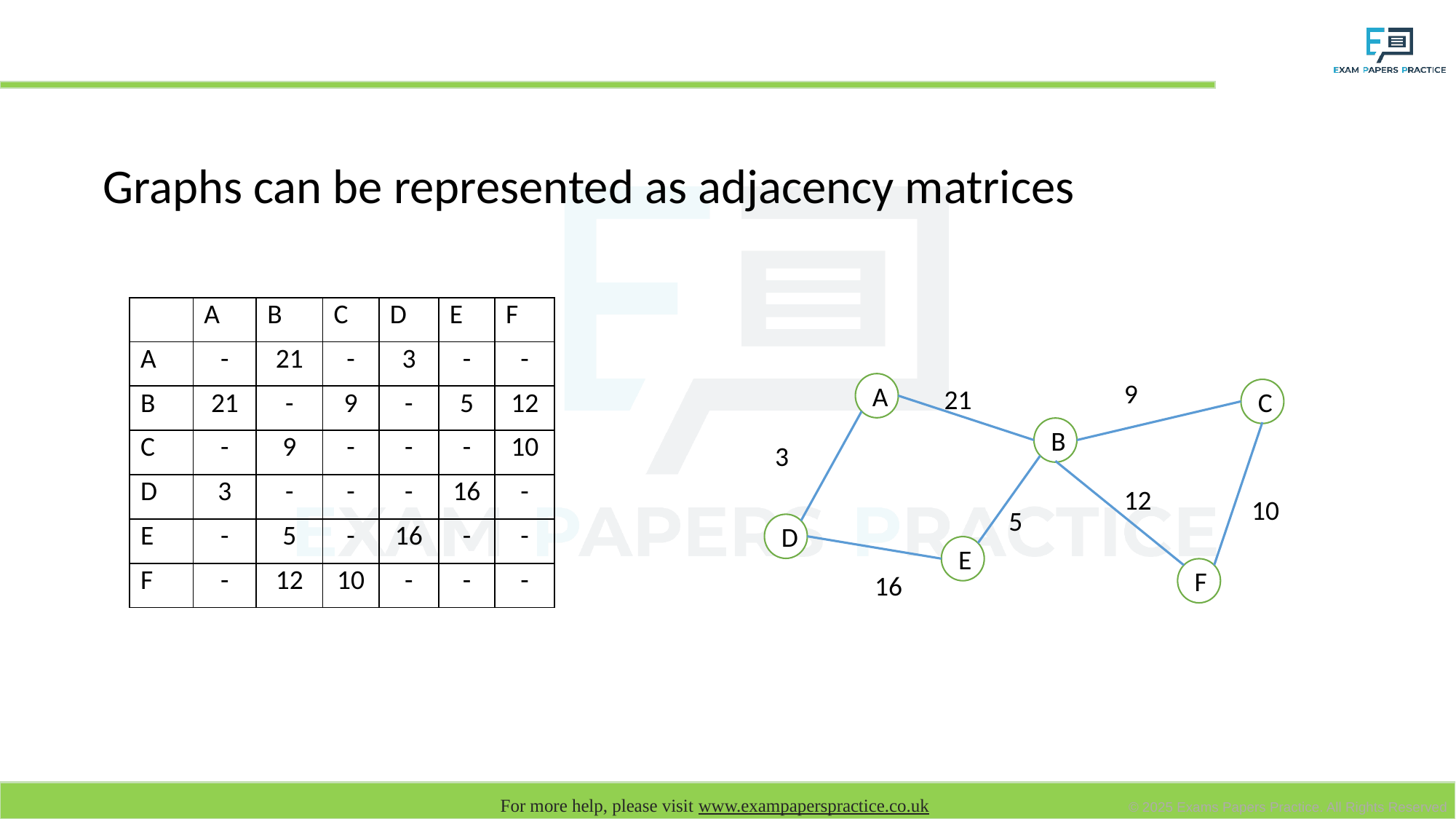

# Adjacency Matrix: With weighting
Graphs can be represented as adjacency matrices
|  | A | B | C | D | E | F |
| --- | --- | --- | --- | --- | --- | --- |
| A | - | 21 | - | 3 | - | - |
| B | 21 | - | 9 | - | 5 | 12 |
| C | - | 9 | - | - | - | 10 |
| D | 3 | - | - | - | 16 | - |
| E | - | 5 | - | 16 | - | - |
| F | - | 12 | 10 | - | - | - |
9
A
21
C
B
3
12
10
5
D
E
F
16